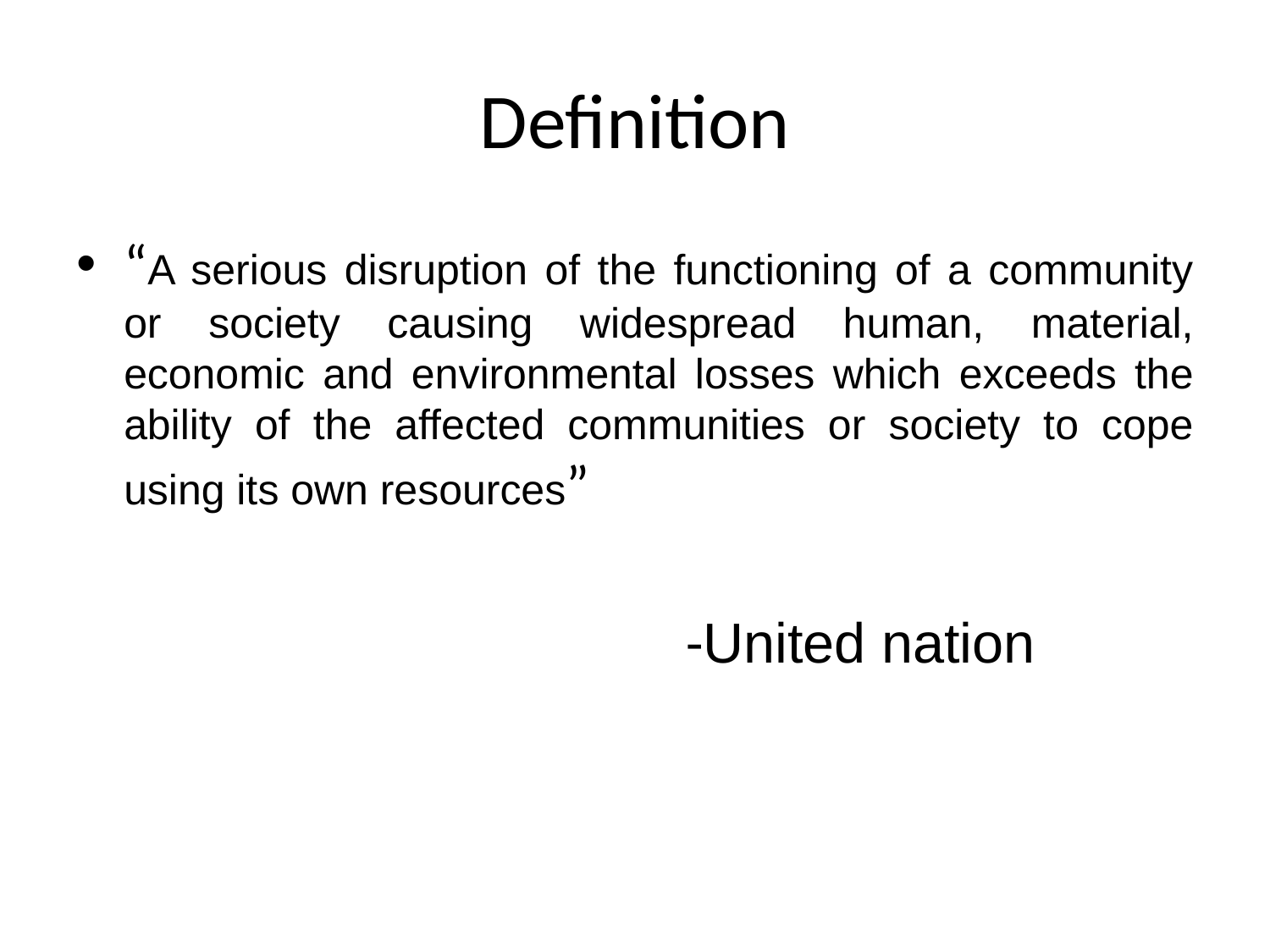

# Definition
“A serious disruption of the functioning of a community or society causing widespread human, material, economic and environmental losses which exceeds the ability of the affected communities or society to cope using its own resources”

                                                -United nation